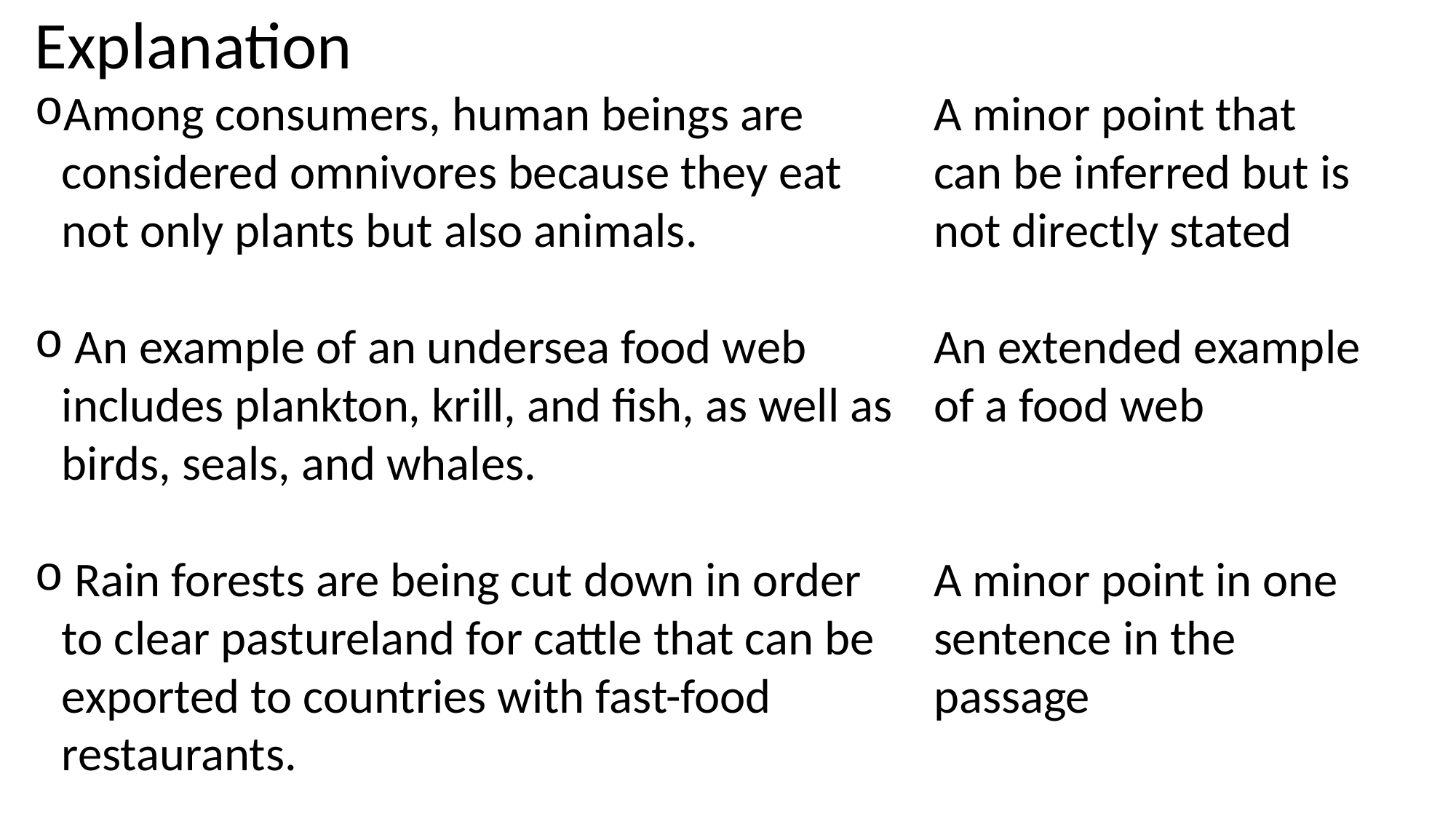

# Explanation
Among consumers, human beings are considered omnivores because they eat not only plants but also animals.

 An example of an undersea food web includes plankton, krill, and fish, as well as birds, seals, and whales.

 Rain forests are being cut down in order to clear pastureland for cattle that can be exported to countries with fast-food restaurants.

A minor point that can be inferred but is not directly stated

An extended example of a food web

A minor point in one sentence in the passage